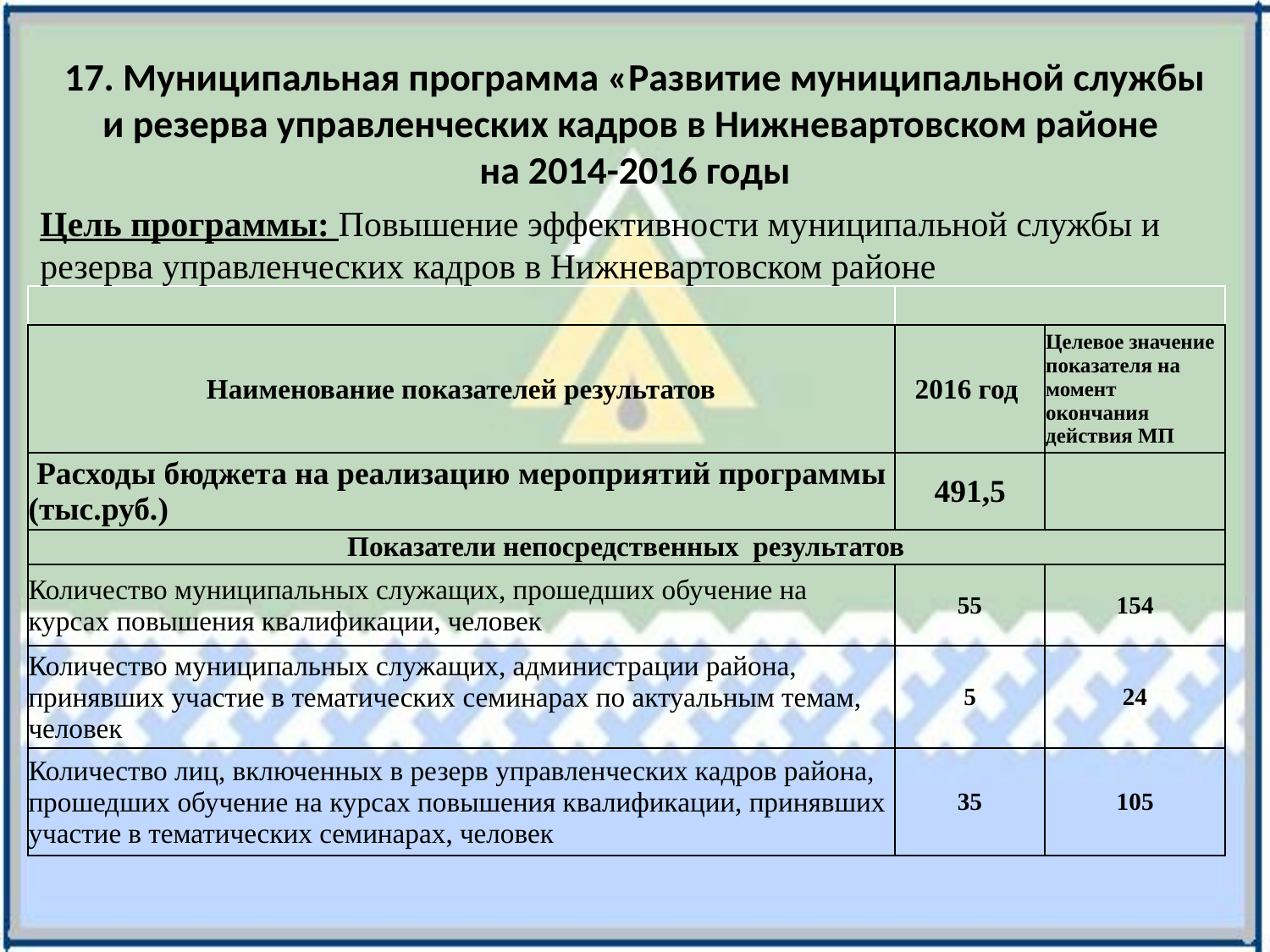

17. Муниципальная программа «Развитие муниципальной службы и резерва управленческих кадров в Нижневартовском районе
на 2014-2016 годы
Цель программы: Повышение эффективности муниципальной службы и резерва управленческих кадров в Нижневартовском районе
|  |  |  |
| --- | --- | --- |
| Наименование показателей результатов | 2016 год | Целевое значение показателя на момент окончания действия МП |
| Расходы бюджета на реализацию мероприятий программы (тыс.руб.) | 491,5 |  |
| Показатели непосредственных результатов |  |  |
| Количество муниципальных служащих, прошедших обучение на курсах повышения квалификации, человек | 55 | 154 |
| Количество муниципальных служащих, администрации района, принявших участие в тематических семинарах по актуальным темам, человек | 5 | 24 |
| Количество лиц, включенных в резерв управленческих кадров района, прошедших обучение на курсах повышения квалификации, принявших участие в тематических семинарах, человек | 35 | 105 |